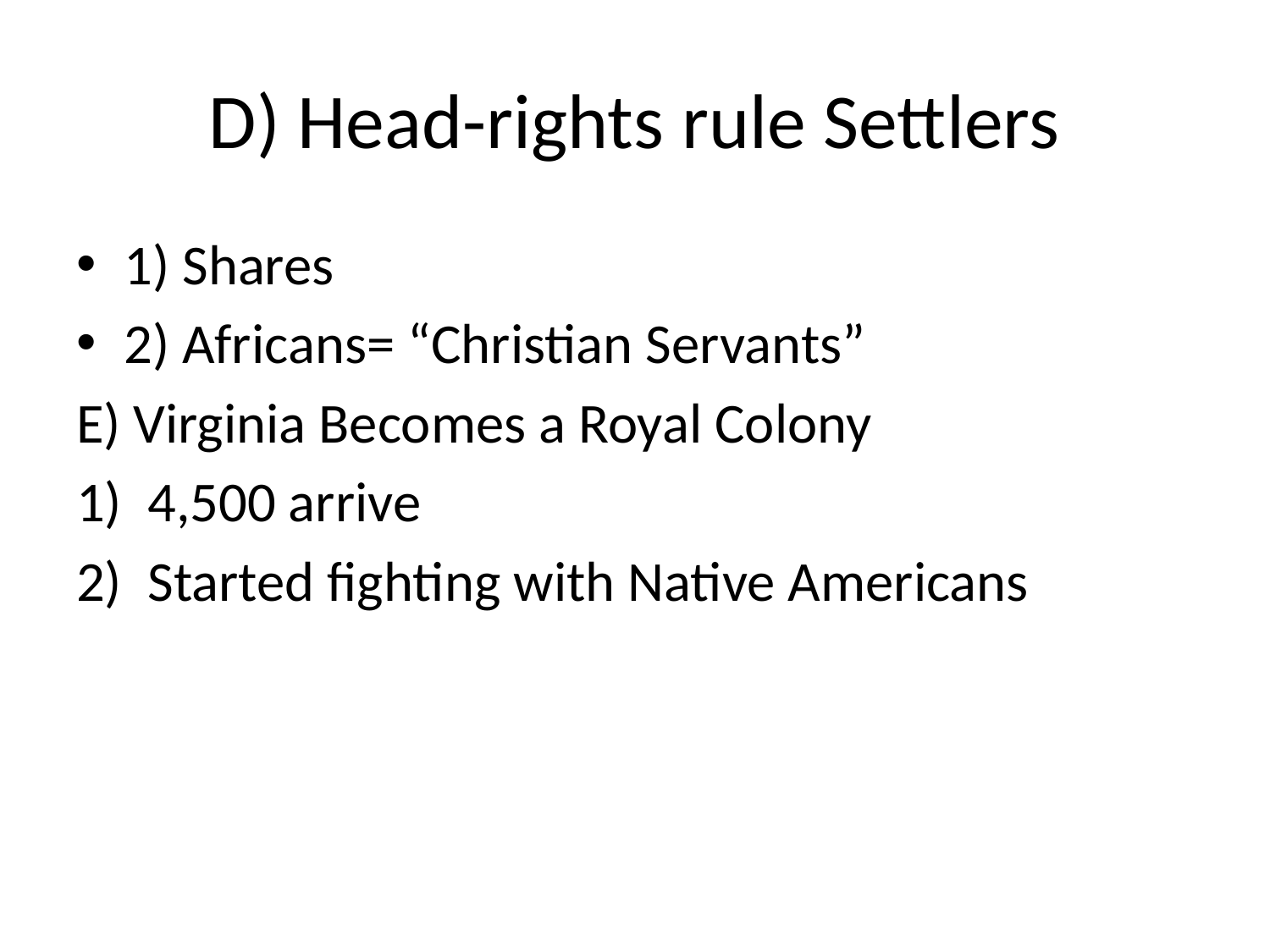

# D) Head-rights rule Settlers
1) Shares
2) Africans= “Christian Servants”
E) Virginia Becomes a Royal Colony
4,500 arrive
Started fighting with Native Americans